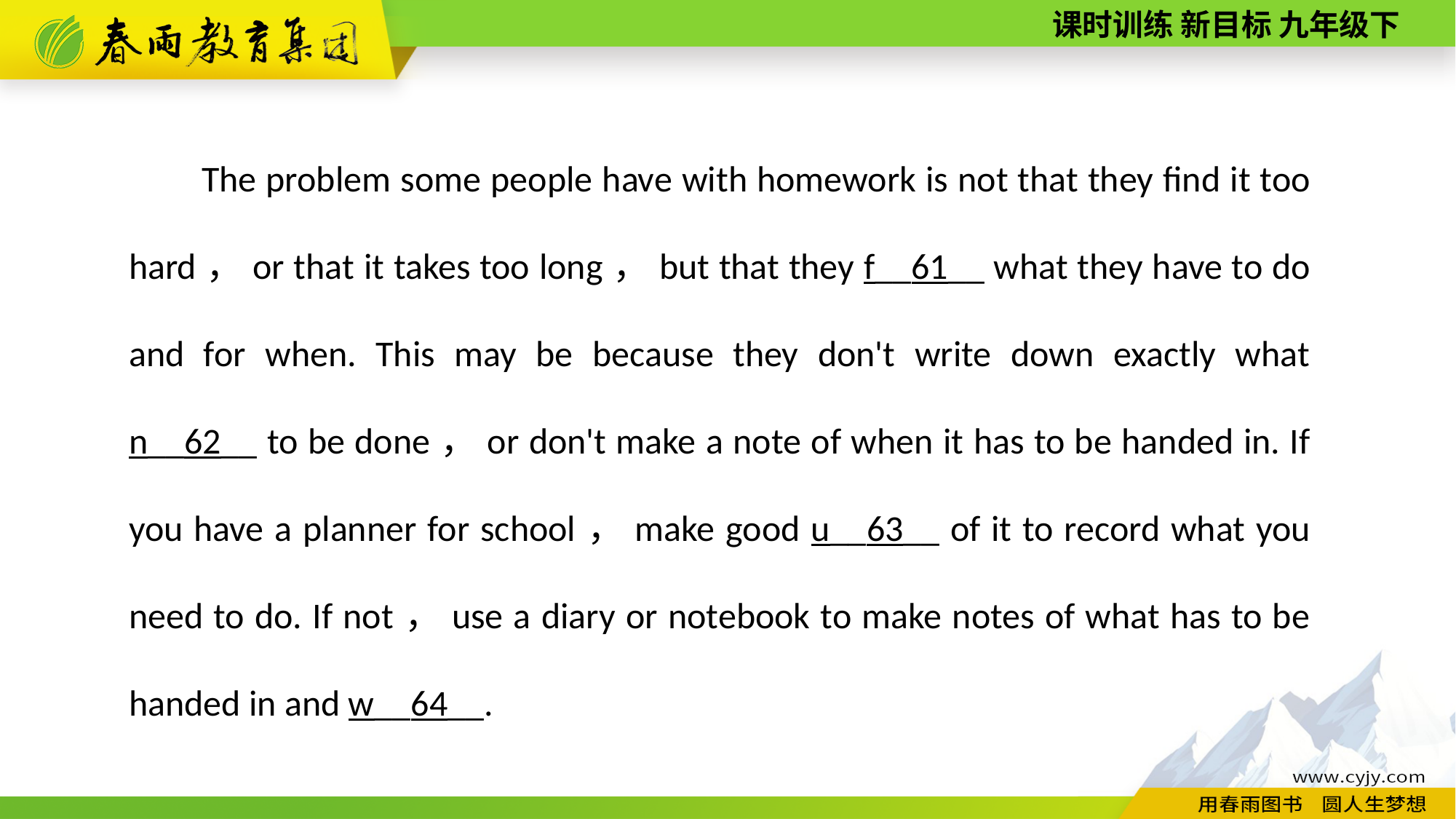

The problem some people have with homework is not that they find it too hard，or that it takes too long，but that they f__61__ what they have to do and for when. This may be because they don't write down exactly what n__62__ to be done，or don't make a note of when it has to be handed in. If you have a planner for school，make good u__63__ of it to record what you need to do. If not，use a diary or notebook to make notes of what has to be handed in and w__64__.